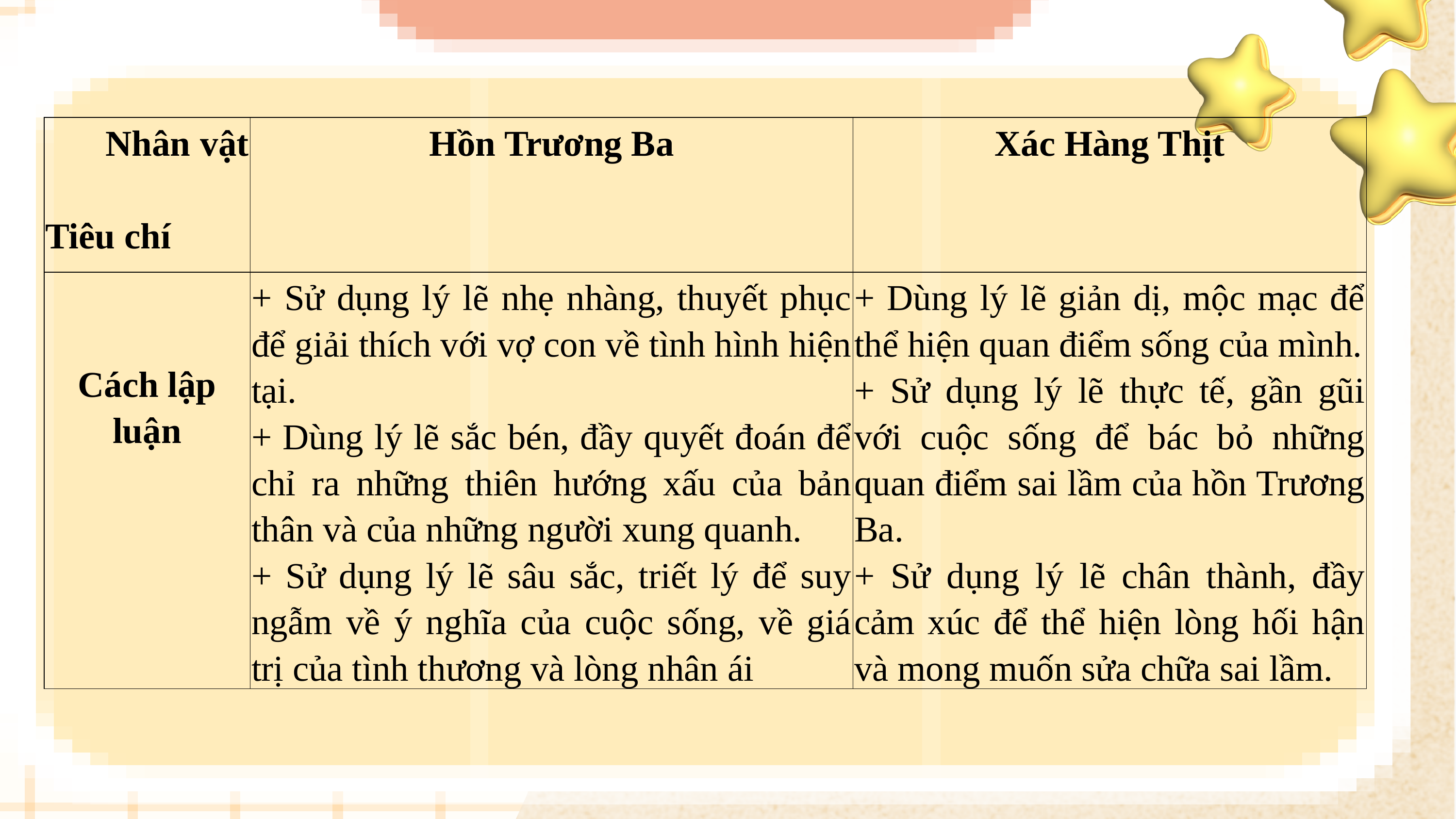

| Nhân vật   Tiêu chí | Hồn Trương Ba | Xác Hàng Thịt |
| --- | --- | --- |
| Cách lập luận | + Sử dụng lý lẽ nhẹ nhàng, thuyết phục để giải thích với vợ con về tình hình hiện tại. + Dùng lý lẽ sắc bén, đầy quyết đoán để chỉ ra những thiên hướng xấu của bản thân và của những người xung quanh. + Sử dụng lý lẽ sâu sắc, triết lý để suy ngẫm về ý nghĩa của cuộc sống, về giá trị của tình thương và lòng nhân ái | + Dùng lý lẽ giản dị, mộc mạc để thể hiện quan điểm sống của mình. + Sử dụng lý lẽ thực tế, gần gũi với cuộc sống để bác bỏ những quan điểm sai lầm của hồn Trương Ba. + Sử dụng lý lẽ chân thành, đầy cảm xúc để thể hiện lòng hối hận và mong muốn sửa chữa sai lầm. |